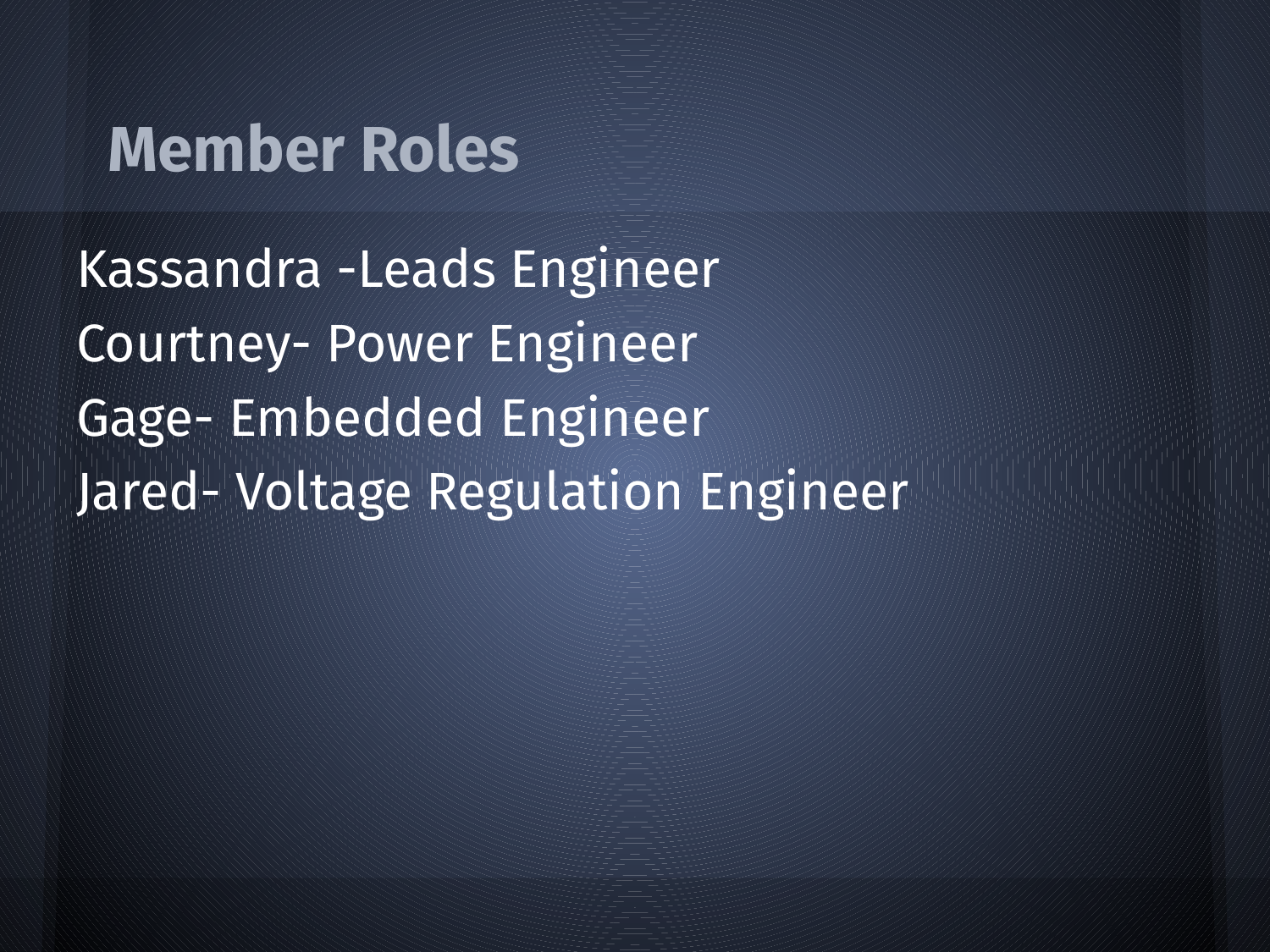

# Member Roles
Kassandra -Leads Engineer
Courtney- Power Engineer
Gage- Embedded Engineer
Jared- Voltage Regulation Engineer